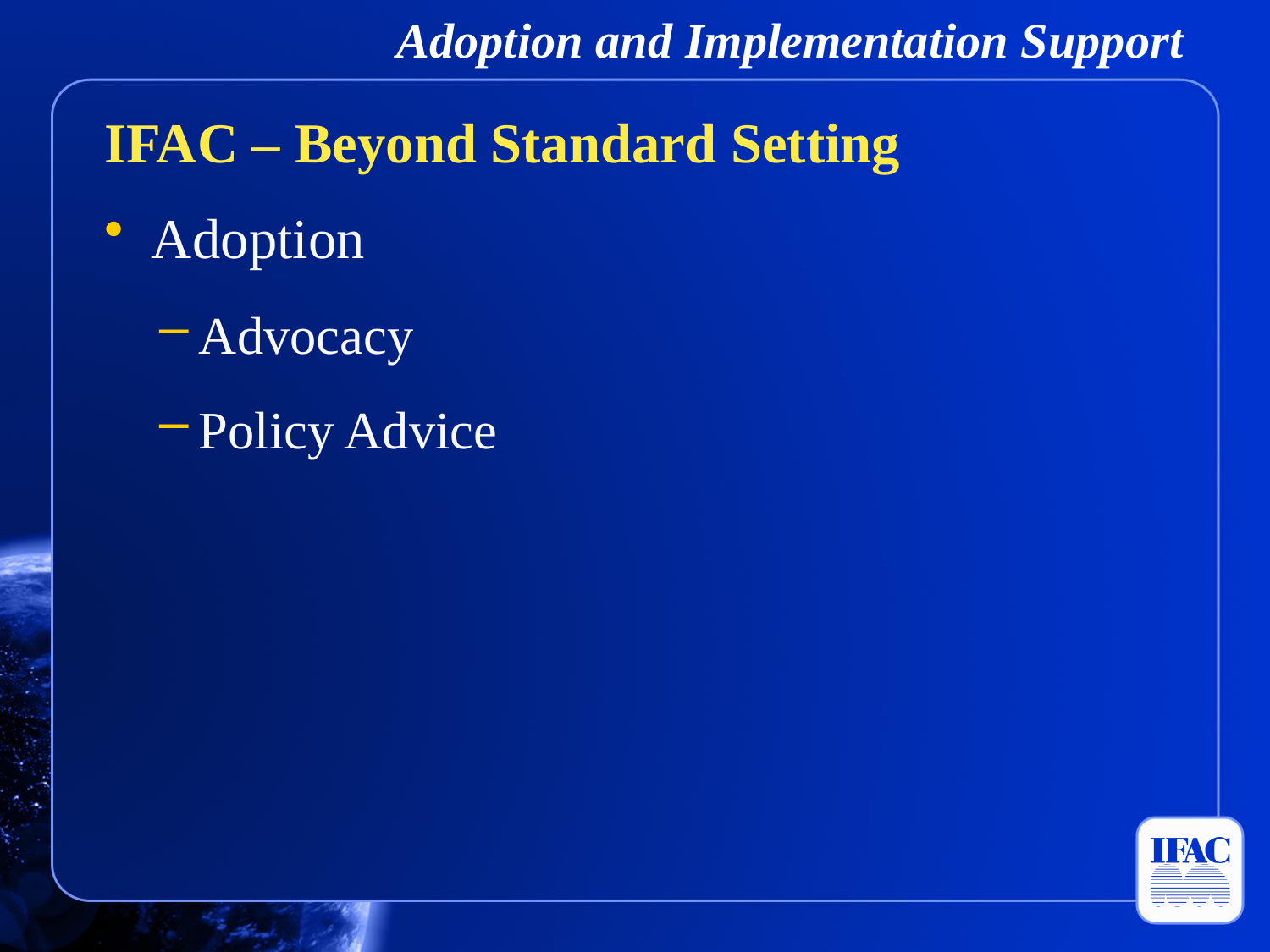

# Adoption and Implementation Support
IFAC – Beyond Standard Setting
Adoption
Advocacy
Policy Advice